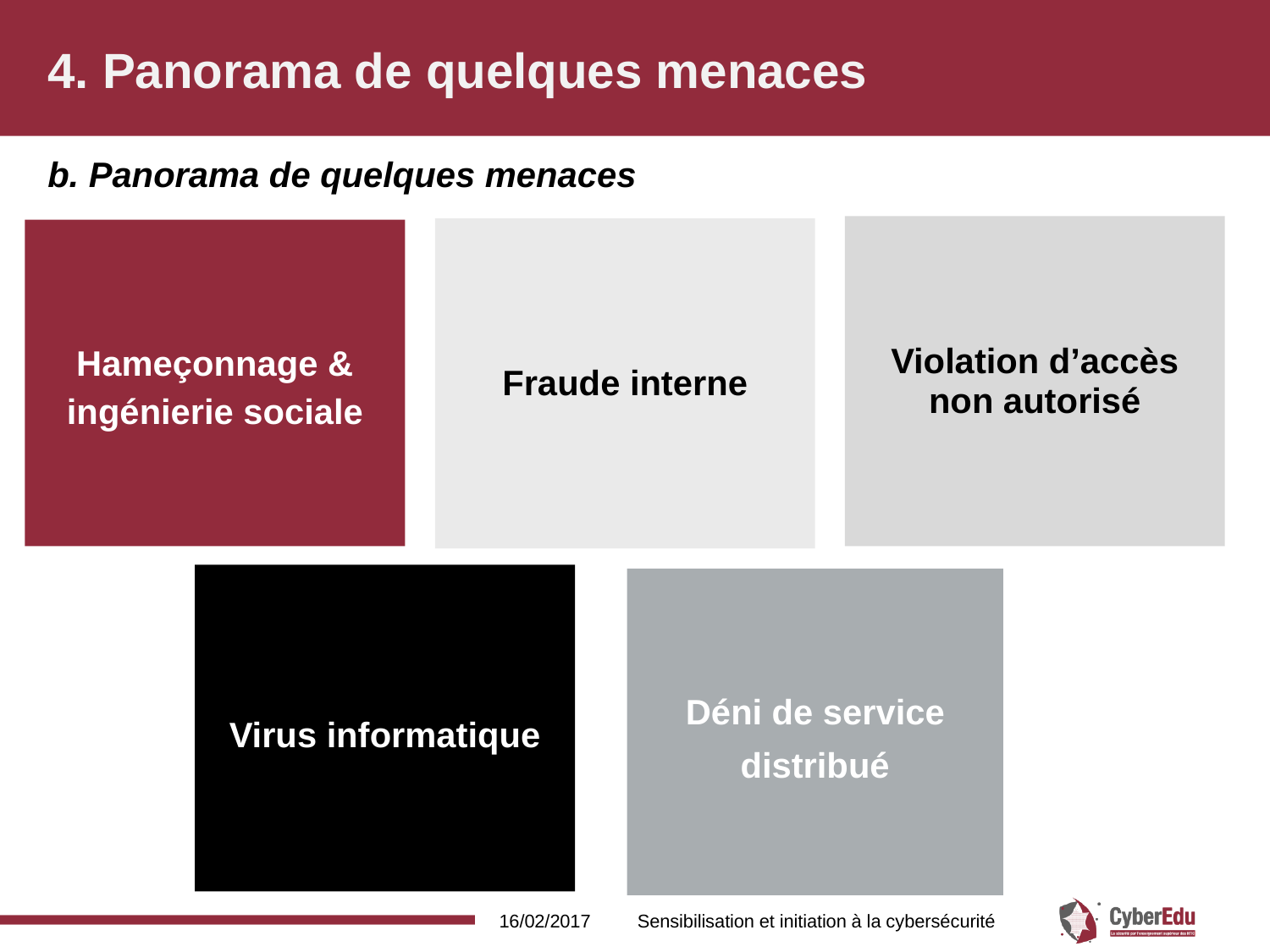

# 4. Panorama de quelques menaces
b. Panorama de quelques menaces
Violation d’accès non autorisé
Fraude interne
Hameçonnage & ingénierie sociale
Virus informatique
Déni de service distribué
16/02/2017
Sensibilisation et initiation à la cybersécurité